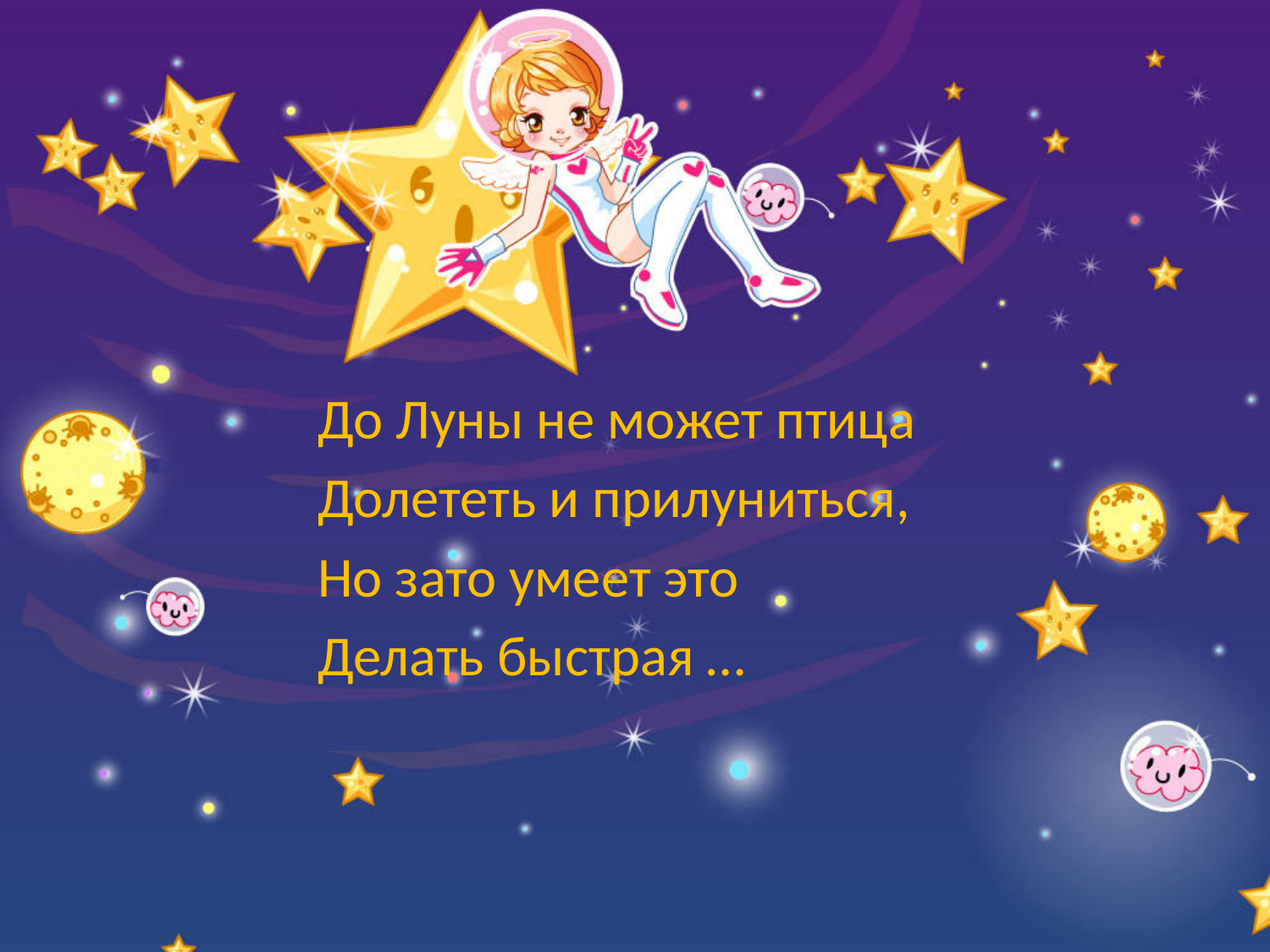

#
До Луны не может птица
Долететь и прилуниться,
Но зато умеет это
Делать быстрая …